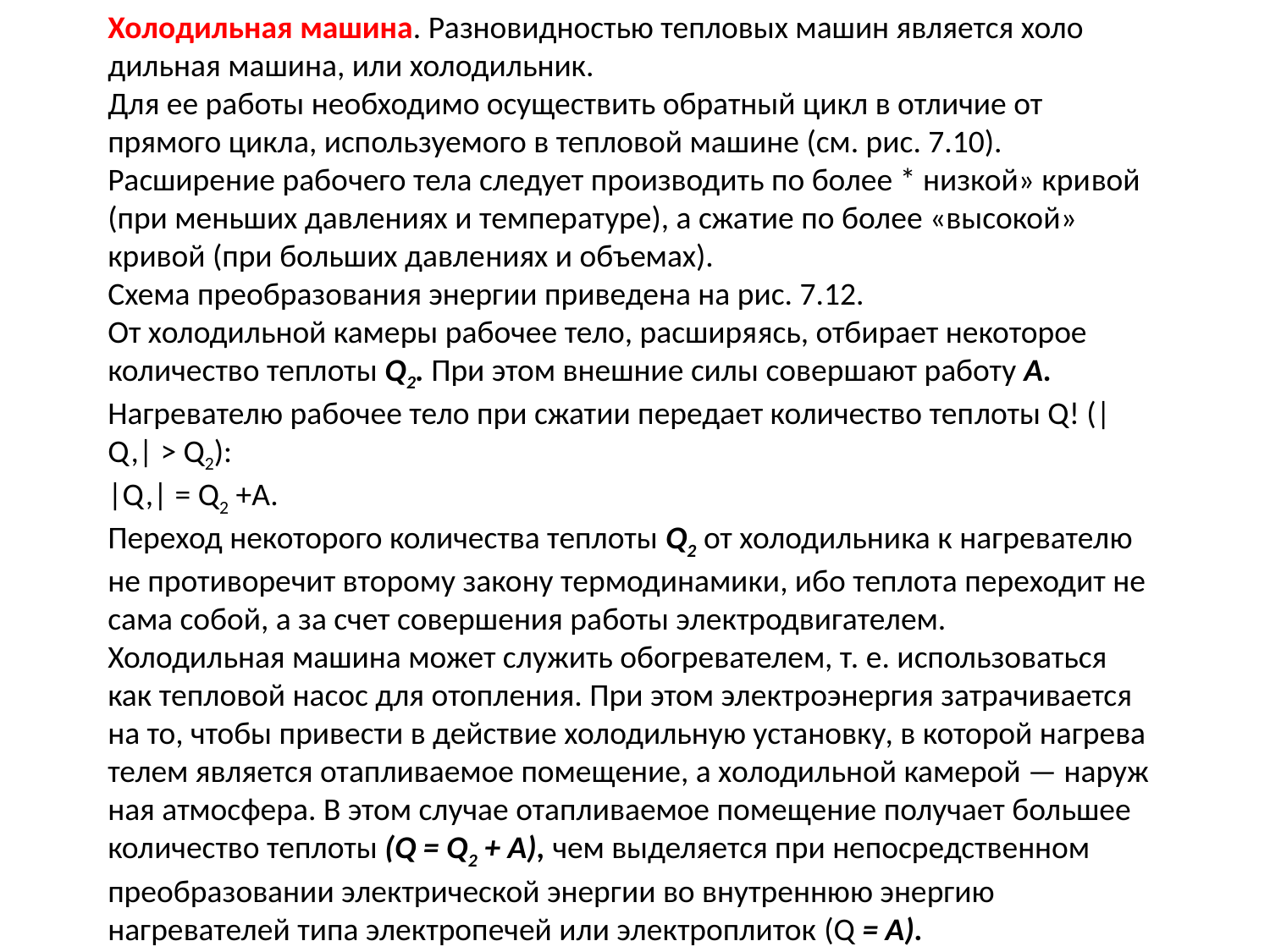

Холодильная машина. Разновидностью тепловых машин является холо­дильная машина, или холодильник.
Для ее работы необходимо осуществить обратный цикл в отличие от прямого цикла, используемого в тепловой машине (см. рис. 7.10). Расширение рабо­чего тела следует производить по более * низкой» кри­вой (при меньших давлениях и температуре), а сжа­тие по более «высокой» кривой (при больших давле­ниях и объемах).
Схема преобразования энергии приведена на рис. 7.12.
От холодильной камеры рабочее тело, расширя­ясь, отбирает некоторое количество теплоты Q2. При этом внешние силы совершают работу А. Нагревате­лю рабочее тело при сжатии передает количество теп­лоты Q! (|Q,| > Q2):
|Q,| = Q2 +А.
Переход некоторого количества теплоты Q2 от холодильника к нагревате­лю не противоречит второму закону термодинамики, ибо теплота переходит не сама собой, а за счет совершения работы электродвигателем.
Холодильная машина может служить обогревателем, т. е. использоваться как тепловой насос для отопления. При этом электроэнергия затрачивается на то, чтобы привести в действие холодильную установку, в которой нагрева­телем является отапливаемое помещение, а холодильной камерой — наруж­ная атмосфера. В этом случае отапливаемое помещение получает большее ко­личество теплоты (Q = Q2 + А), чем выделяется при непосредственном преобра­зовании электрической энергии во внутреннюю энергию нагревателей типа электропечей или электроплиток (Q = А).